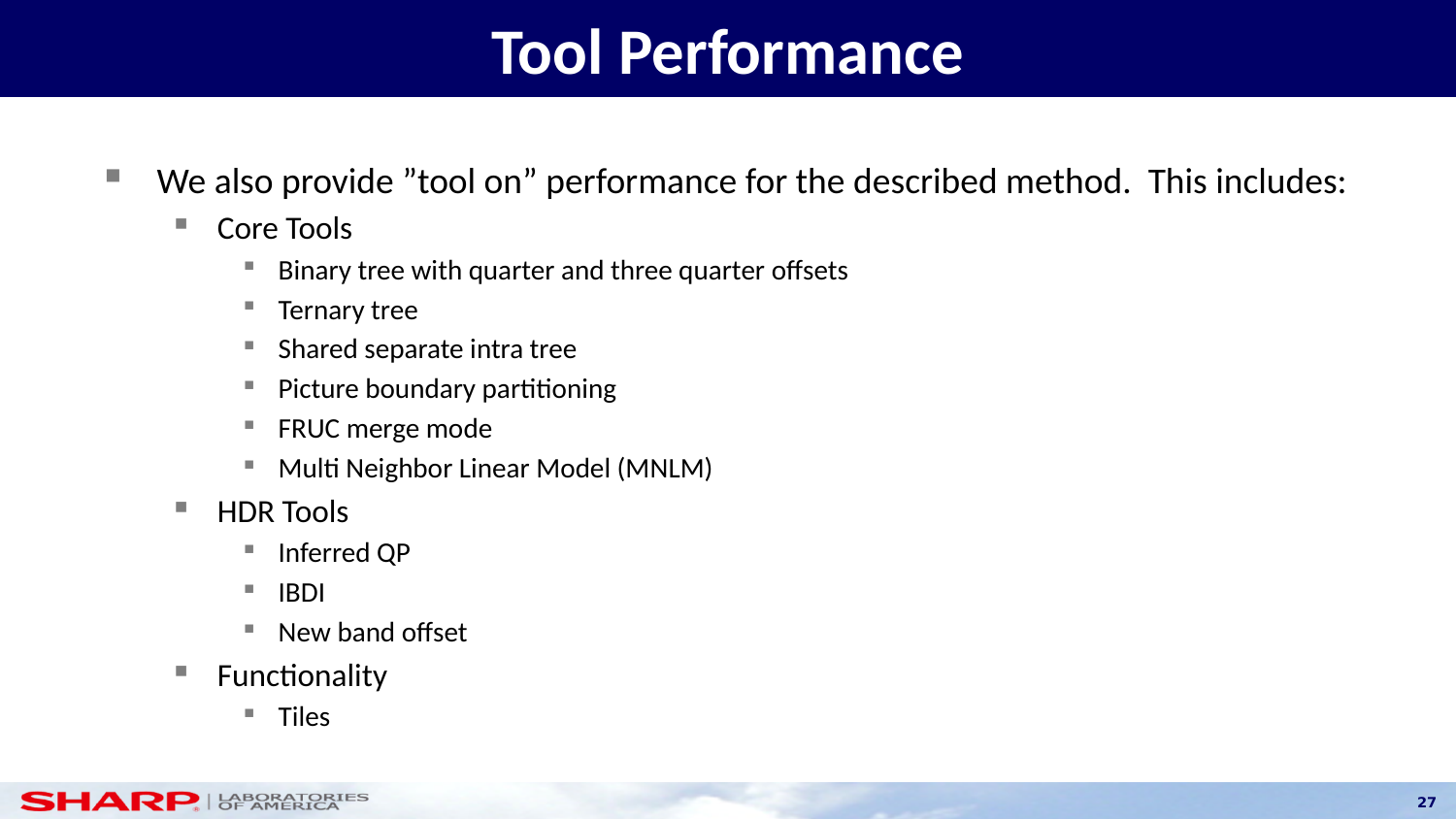

# Tool Performance
We also provide ”tool on” performance for the described method.  This includes:
Core Tools
Binary tree with quarter and three quarter offsets
Ternary tree
Shared separate intra tree
Picture boundary partitioning
FRUC merge mode
Multi Neighbor Linear Model (MNLM)
HDR Tools
Inferred QP
IBDI
New band offset
Functionality
Tiles